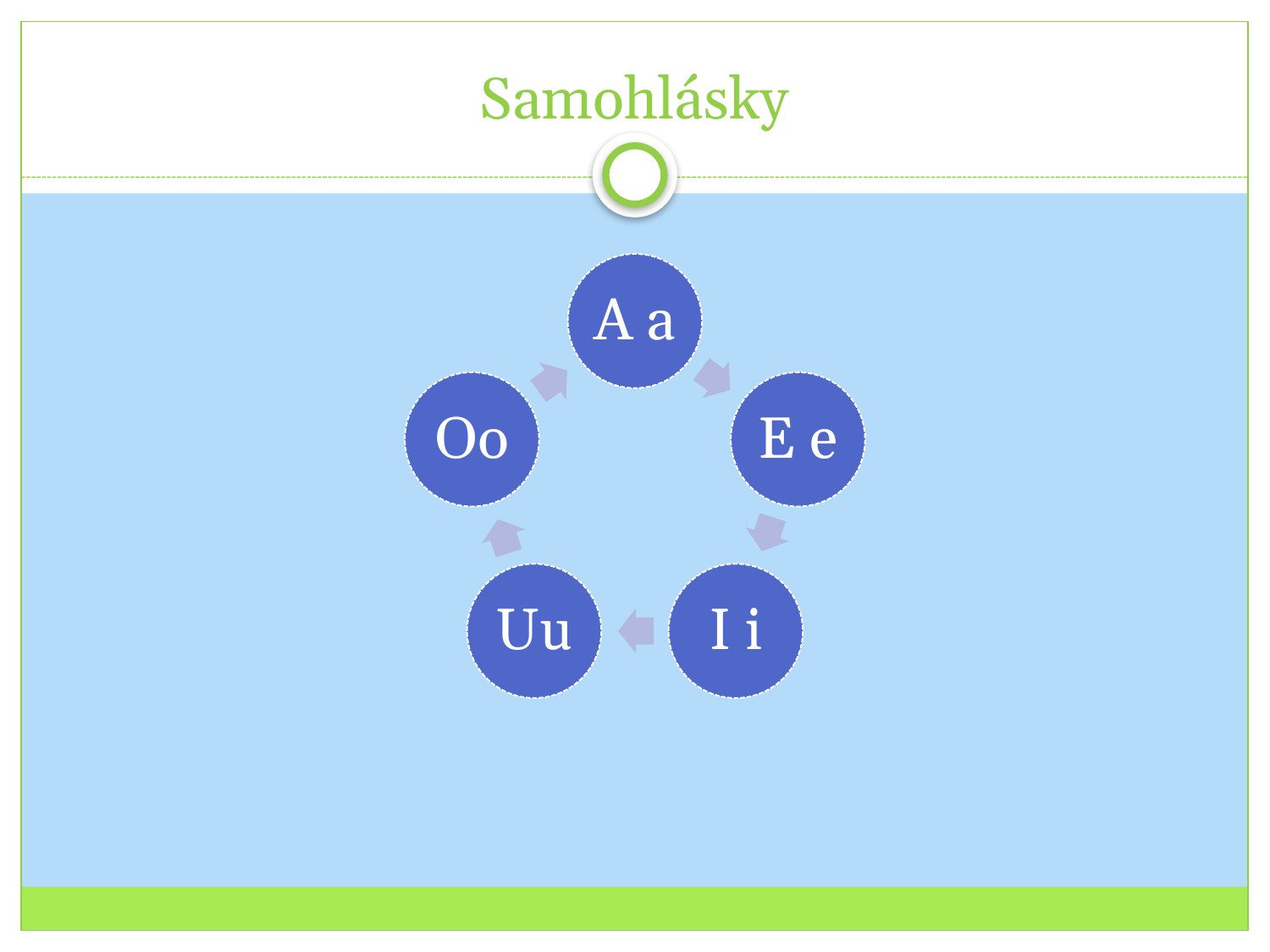

# Samohlásky

A a

Oo

E e

Uu

I i